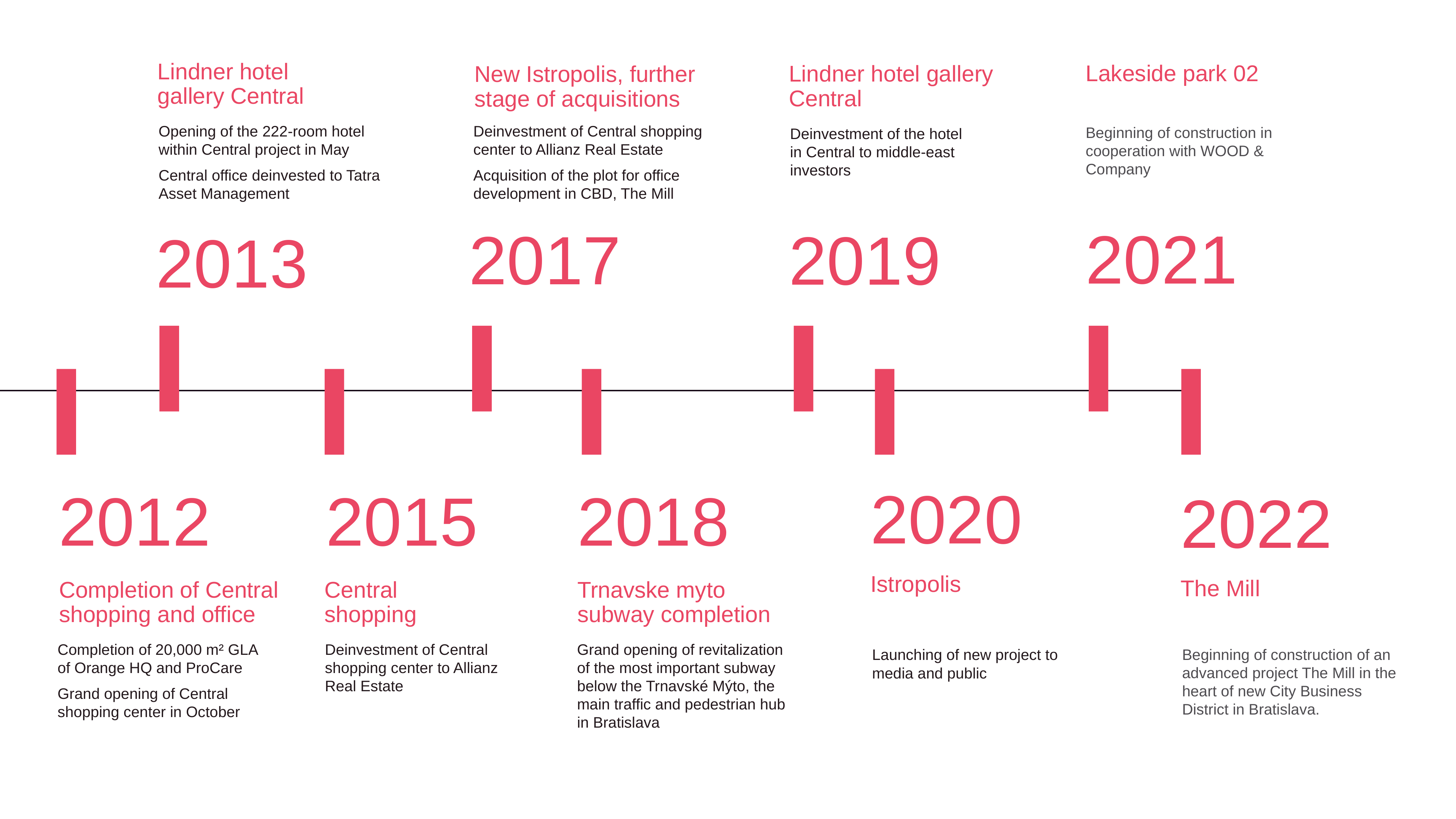

Lindner hotel
gallery Central
Lindner hotel gallery Central
New Istropolis, further stage of acquisitions
Lakeside park 02
Opening of the 222-room hotel within Central project in May
Central office deinvested to Tatra Asset Management
Deinvestment of Central shopping center to Allianz Real Estate
Acquisition of the plot for office development in CBD, The Mill
Beginning of construction in cooperation with WOOD & Company
Deinvestment of the hotel
in Central to middle-east investors
2021
2017
2019
2013

2020
2012
2015
2018
2022
Istropolis
Completion of Central shopping and office
Central
shopping
Trnavske myto
subway completion
The Mill
Completion of 20,000 m² GLA of Orange HQ and ProCare
Grand opening of Central  shopping center in October
Deinvestment of Central shopping center to Allianz Real Estate
Grand opening of revitalization of the most important subway below the Trnavské Mýto, the main traffic and pedestrian hub in Bratislava
Launching of new project to media and public
Beginning of construction of an advanced project The Mill in the heart of new City Business District in Bratislava.